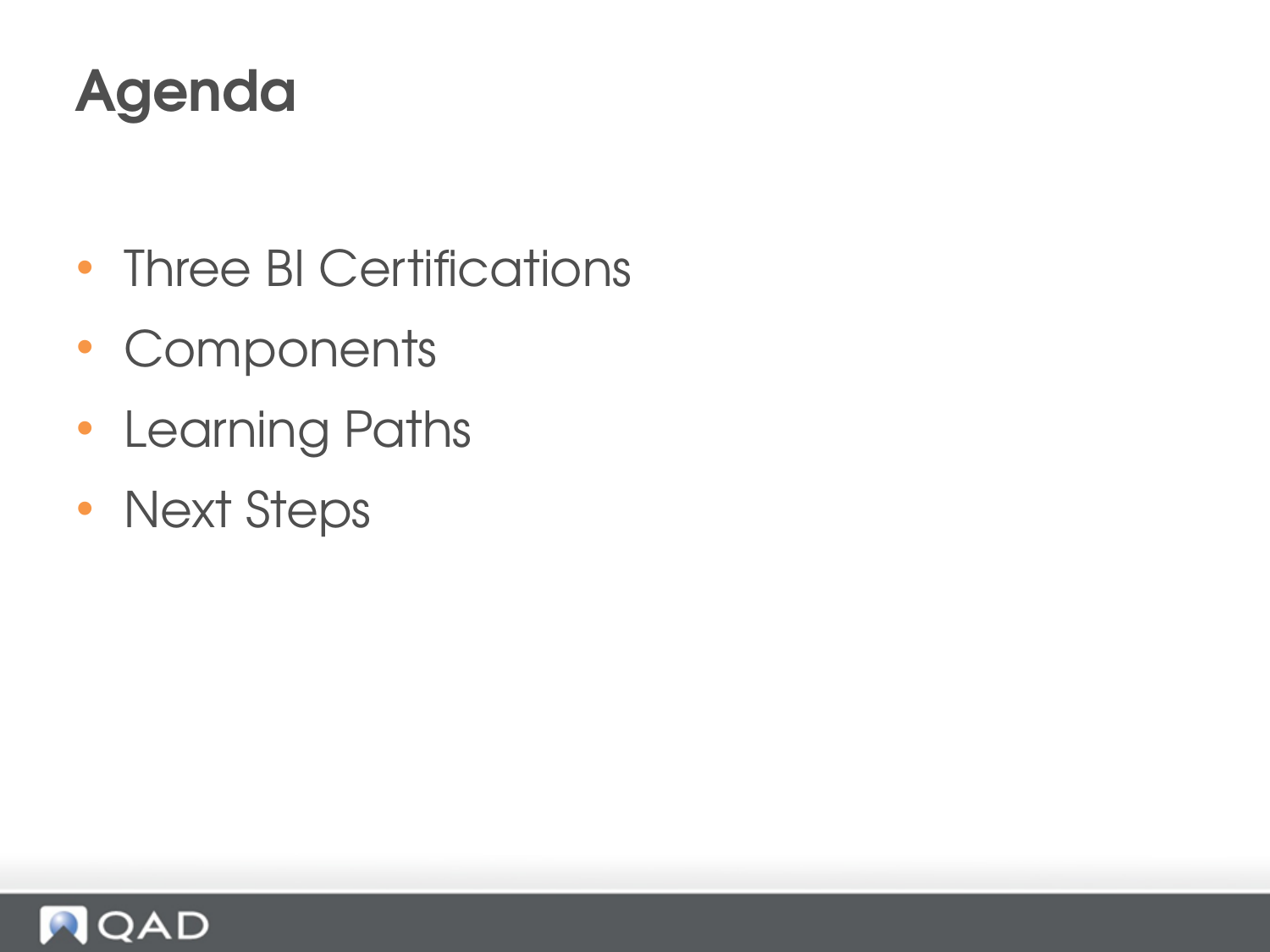

# Agenda
Three BI Certifications
Components
Learning Paths
Next Steps